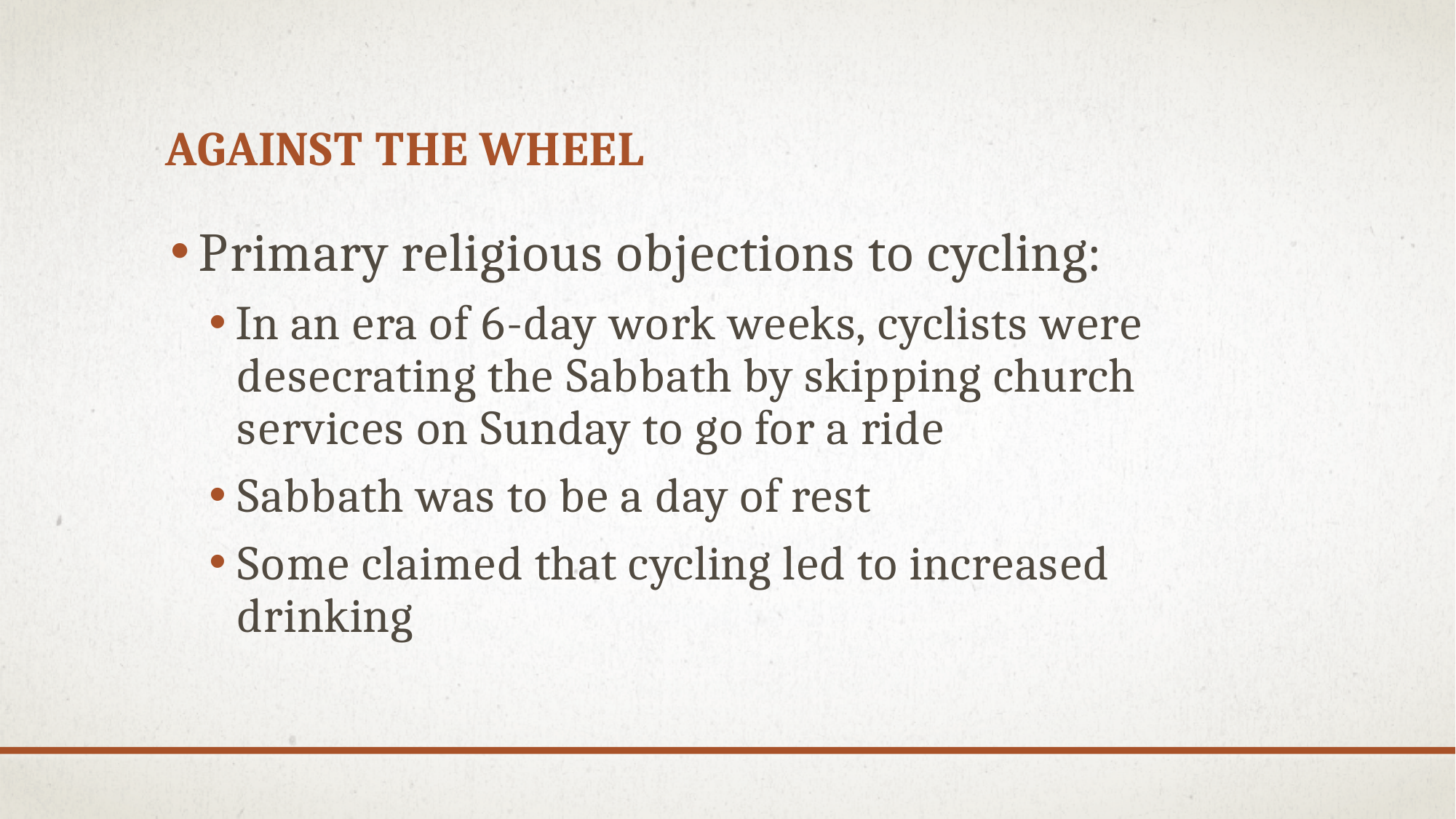

# Against the Wheel
Primary religious objections to cycling:
In an era of 6-day work weeks, cyclists were desecrating the Sabbath by skipping church services on Sunday to go for a ride
Sabbath was to be a day of rest
Some claimed that cycling led to increased drinking